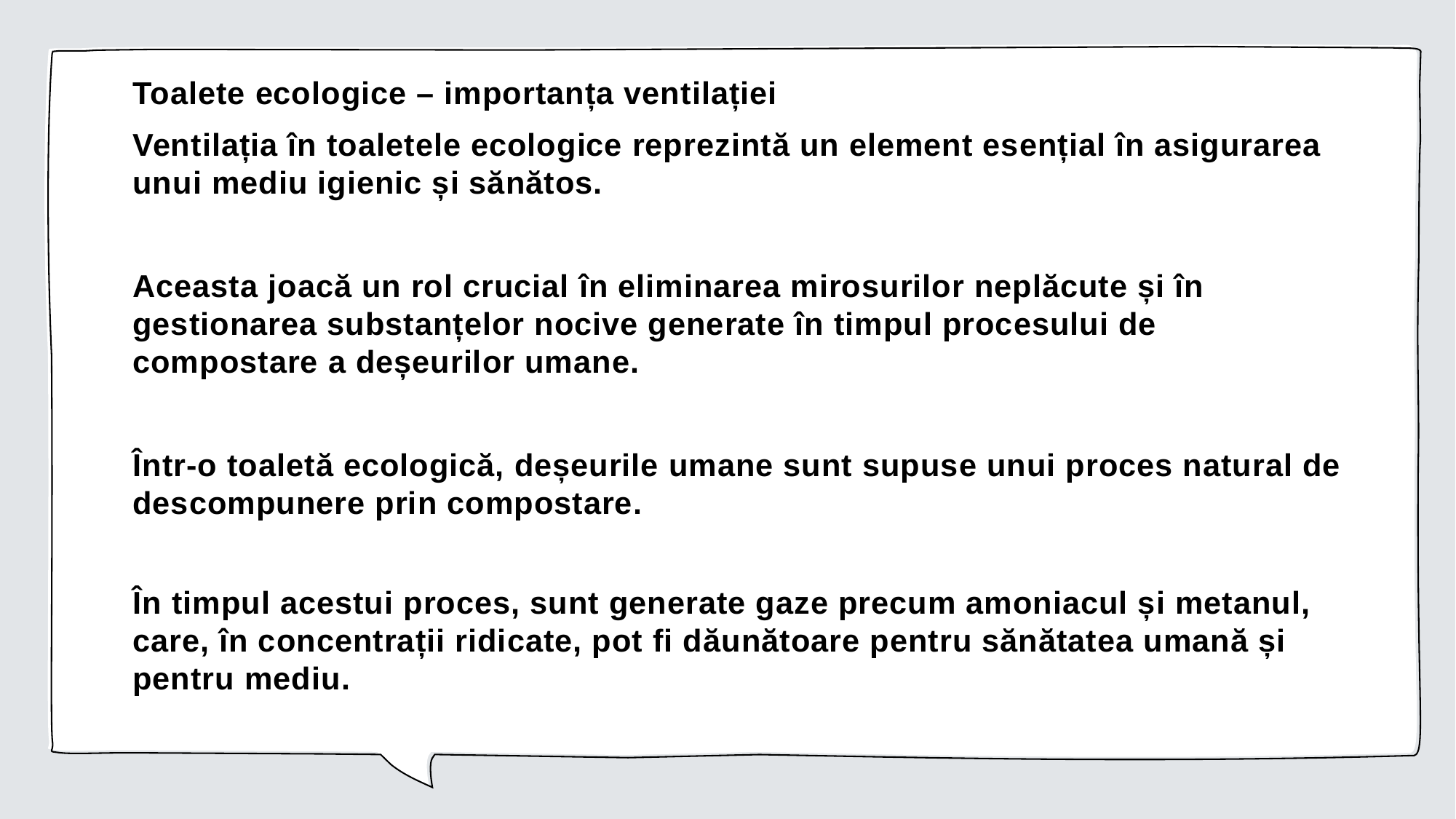

Toalete ecologice – importanța ventilației
Ventilația în toaletele ecologice reprezintă un element esențial în asigurarea unui mediu igienic și sănătos.

Aceasta joacă un rol crucial în eliminarea mirosurilor neplăcute și în gestionarea substanțelor nocive generate în timpul procesului de compostare a deșeurilor umane.

Într-o toaletă ecologică, deșeurile umane sunt supuse unui proces natural de descompunere prin compostare.

În timpul acestui proces, sunt generate gaze precum amoniacul și metanul, care, în concentrații ridicate, pot fi dăunătoare pentru sănătatea umană și pentru mediu.